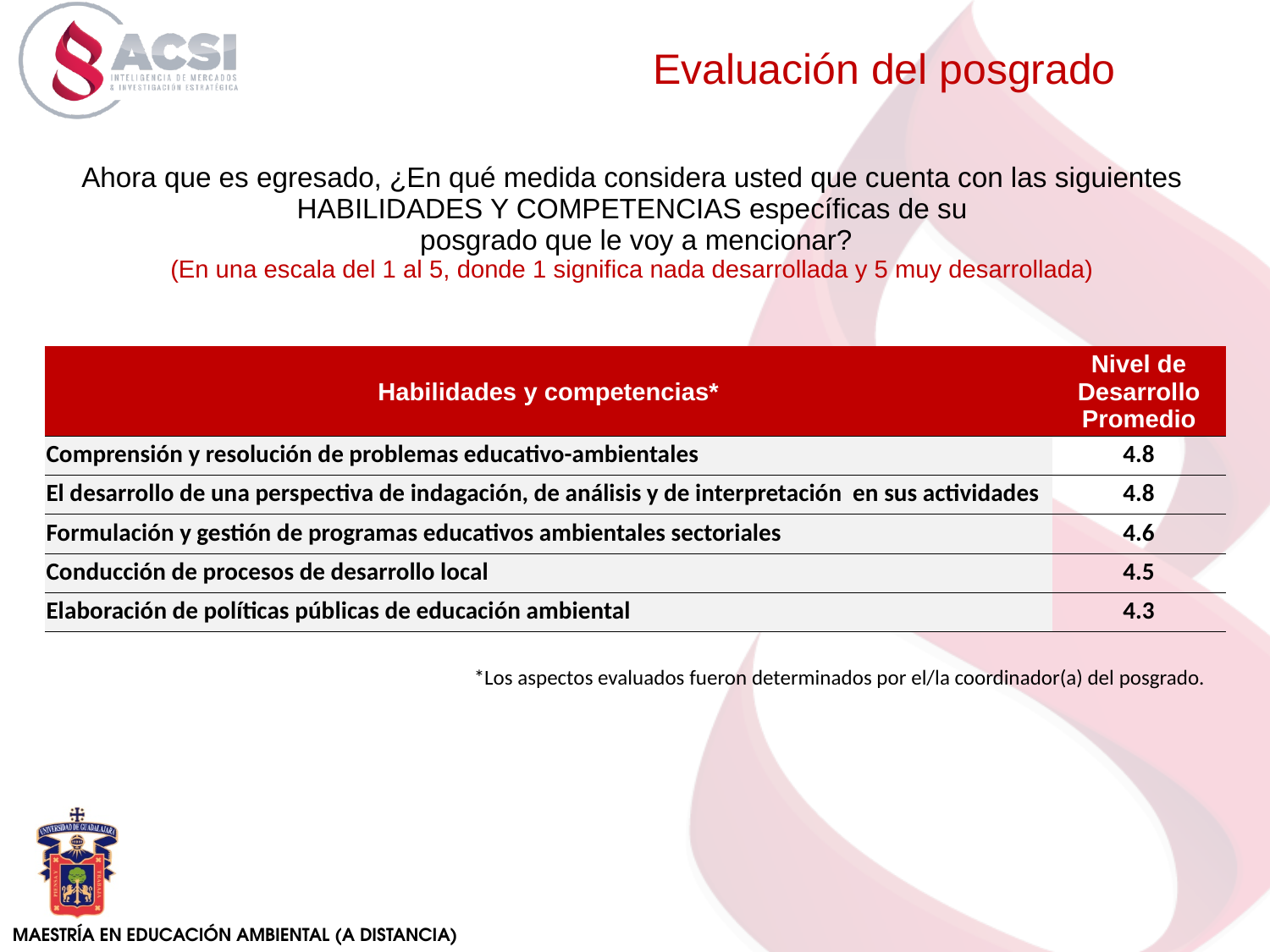

Evaluación del posgrado
Ahora que es egresado, ¿En qué medida considera usted que cuenta con las siguientes HABILIDADES Y COMPETENCIAS específicas de su
 posgrado que le voy a mencionar?
(En una escala del 1 al 5, donde 1 significa nada desarrollada y 5 muy desarrollada)
| Habilidades y competencias\* | Nivel de Desarrollo Promedio |
| --- | --- |
| Comprensión y resolución de problemas educativo-ambientales | 4.8 |
| El desarrollo de una perspectiva de indagación, de análisis y de interpretación en sus actividades | 4.8 |
| Formulación y gestión de programas educativos ambientales sectoriales | 4.6 |
| Conducción de procesos de desarrollo local | 4.5 |
| Elaboración de políticas públicas de educación ambiental | 4.3 |
*Los aspectos evaluados fueron determinados por el/la coordinador(a) del posgrado.